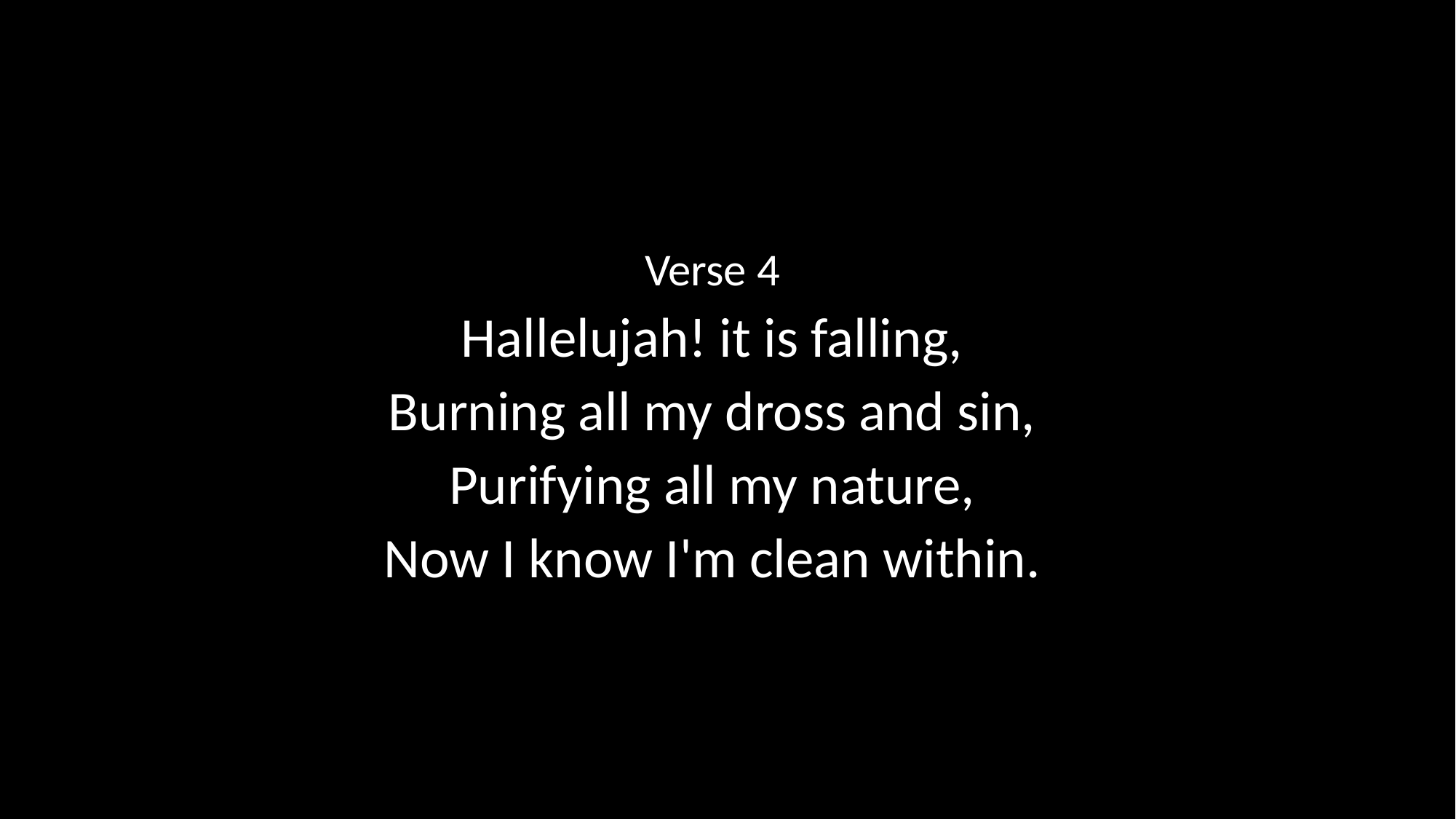

Verse 4
Hallelujah! it is falling,
Burning all my dross and sin,
Purifying all my nature,
Now I know I'm clean within.